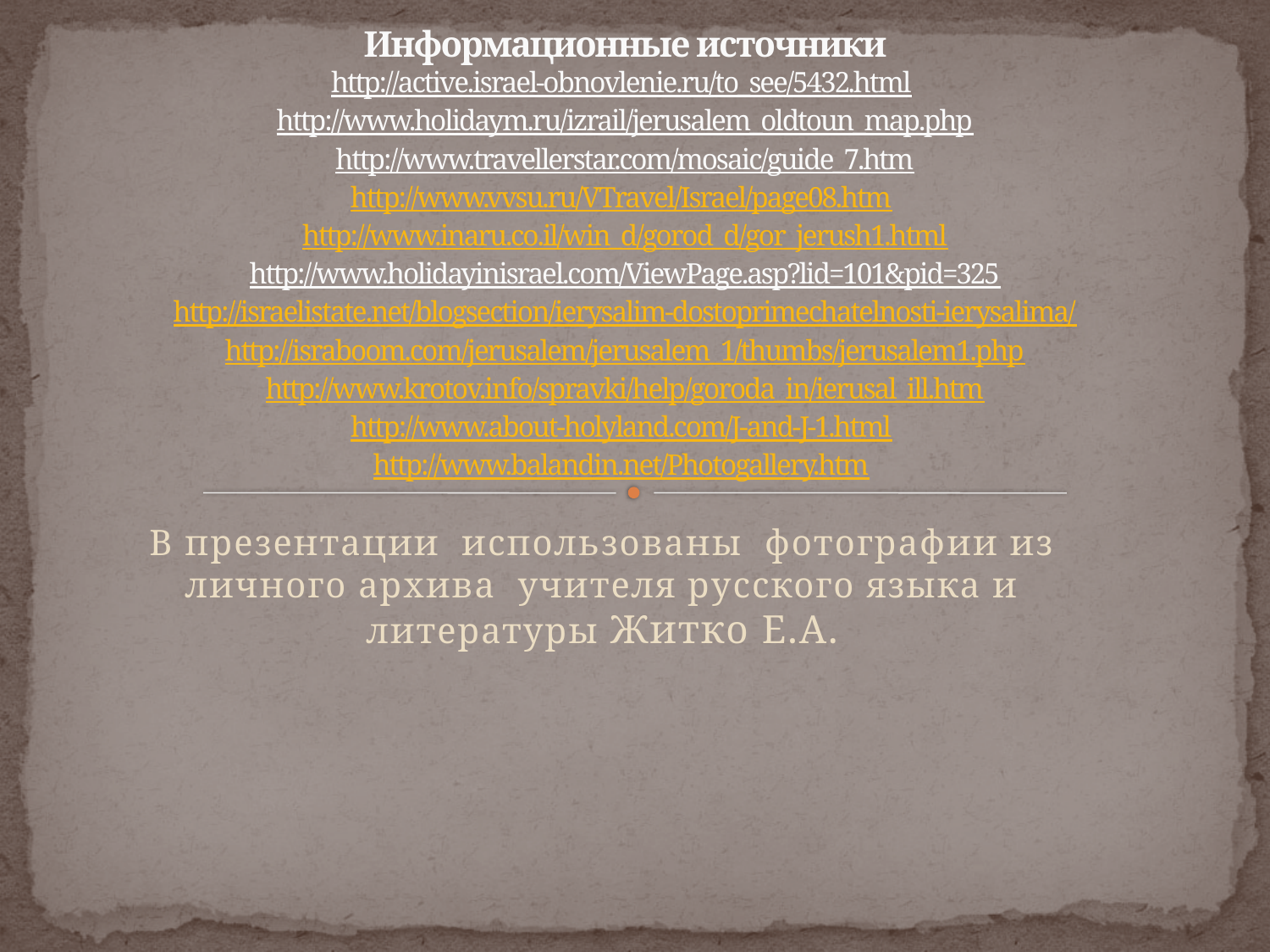

# Информационные источники http://active.israel-obnovlenie.ru/to_see/5432.html http://www.holidaym.ru/izrail/jerusalem_oldtoun_map.php http://www.travellerstar.com/mosaic/guide_7.htm http://www.vvsu.ru/VTravel/Israel/page08.htm http://www.inaru.co.il/win_d/gorod_d/gor_jerush1.html http://www.holidayinisrael.com/ViewPage.asp?lid=101&pid=325 http://israelistate.net/blogsection/ierysalim-dostoprimechatelnosti-ierysalima/ http://israboom.com/jerusalem/jerusalem_1/thumbs/jerusalem1.php http://www.krotov.info/spravki/help/goroda_in/ierusal_ill.htm http://www.about-holyland.com/J-and-J-1.html http://www.balandin.net/Photogallery.htm
В презентации  использованы  фотографии из личного архива  учителя русского языка и литературы Житко Е.А.